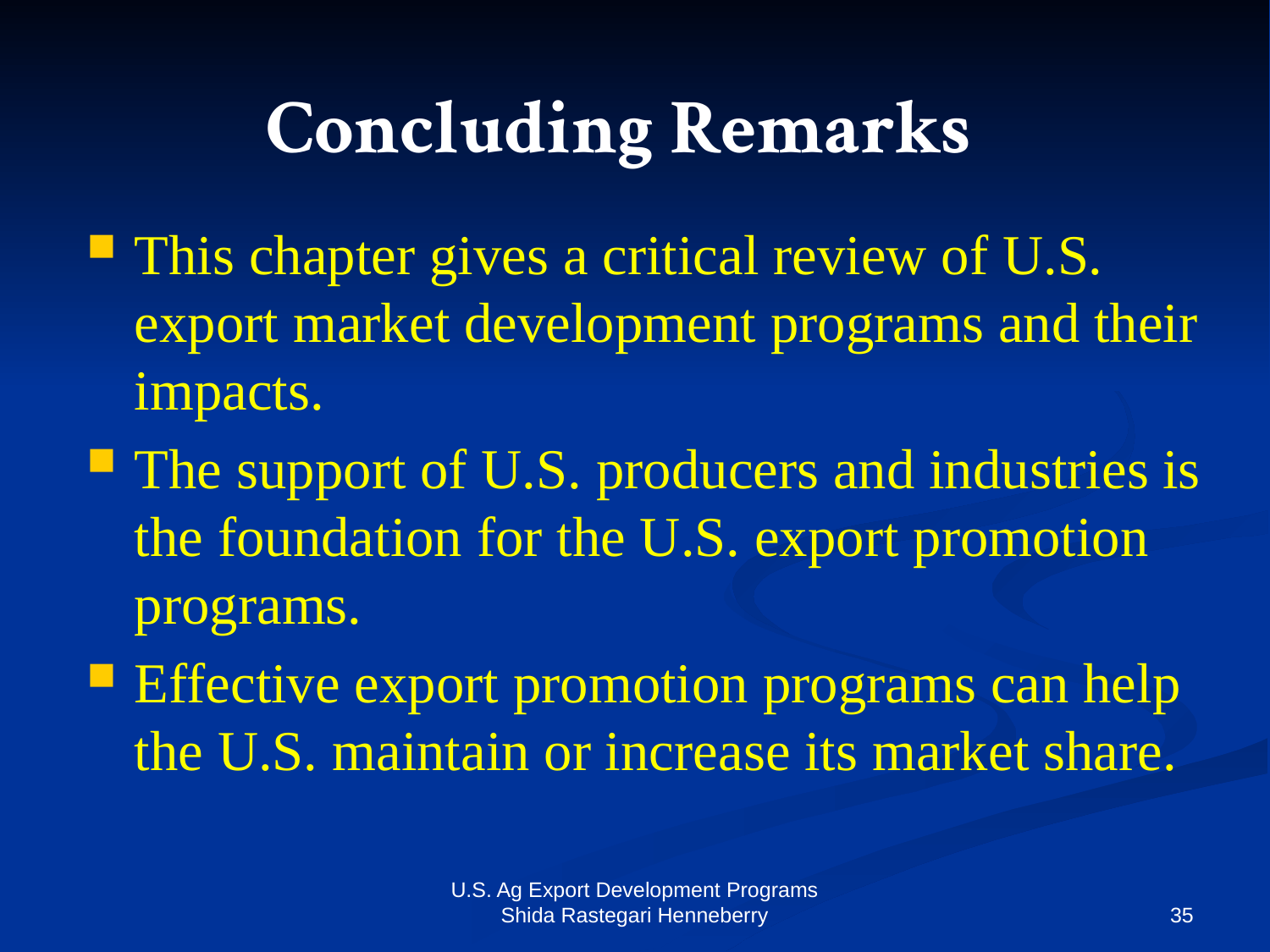

# Concluding Remarks
This chapter gives a critical review of U.S. export market development programs and their impacts.
The support of U.S. producers and industries is the foundation for the U.S. export promotion programs.
Effective export promotion programs can help the U.S. maintain or increase its market share.
U.S. Ag Export Development Programs Shida Rastegari Henneberry
35